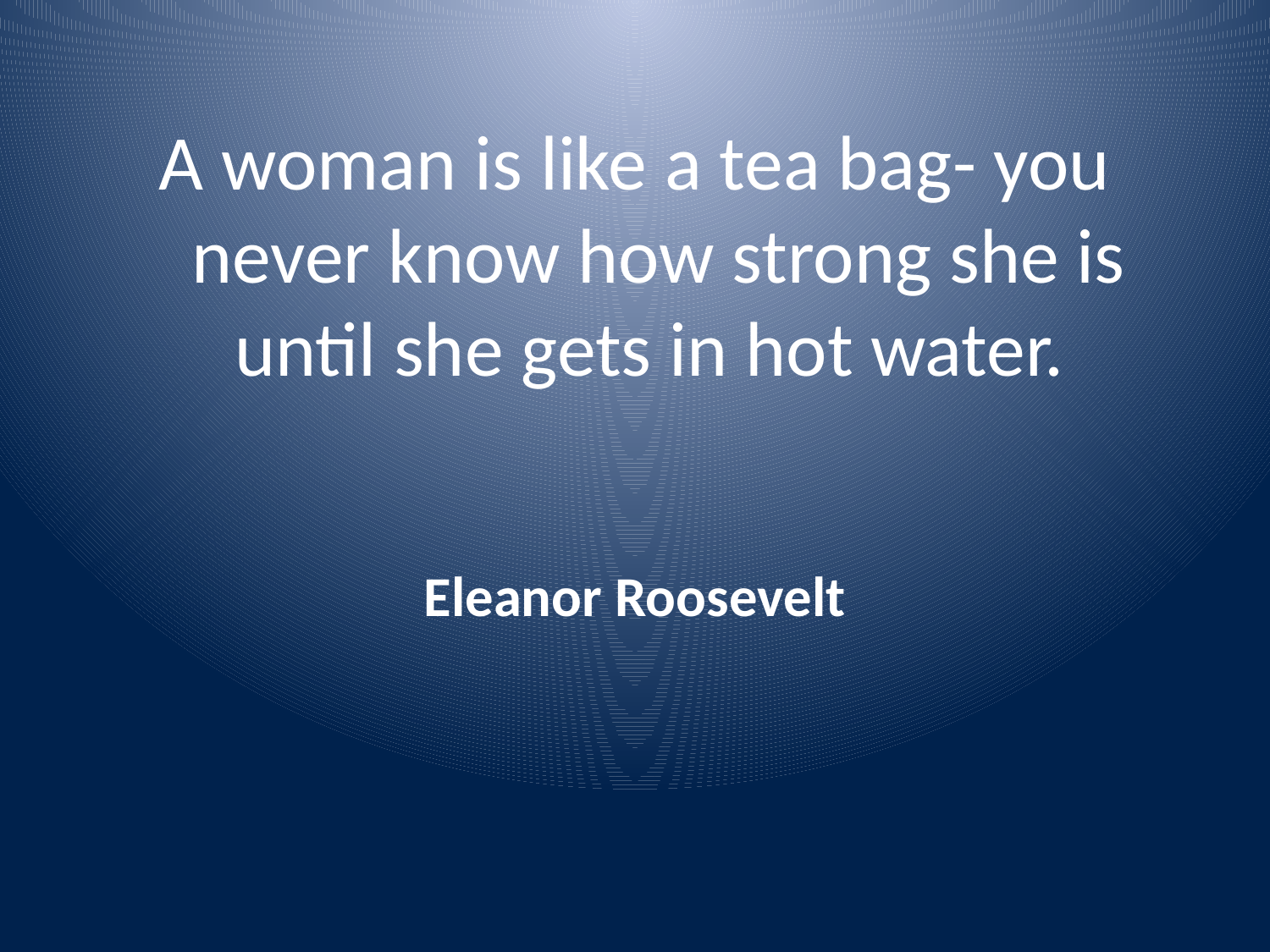

A woman is like a tea bag- you never know how strong she is until she gets in hot water.

Eleanor Roosevelt